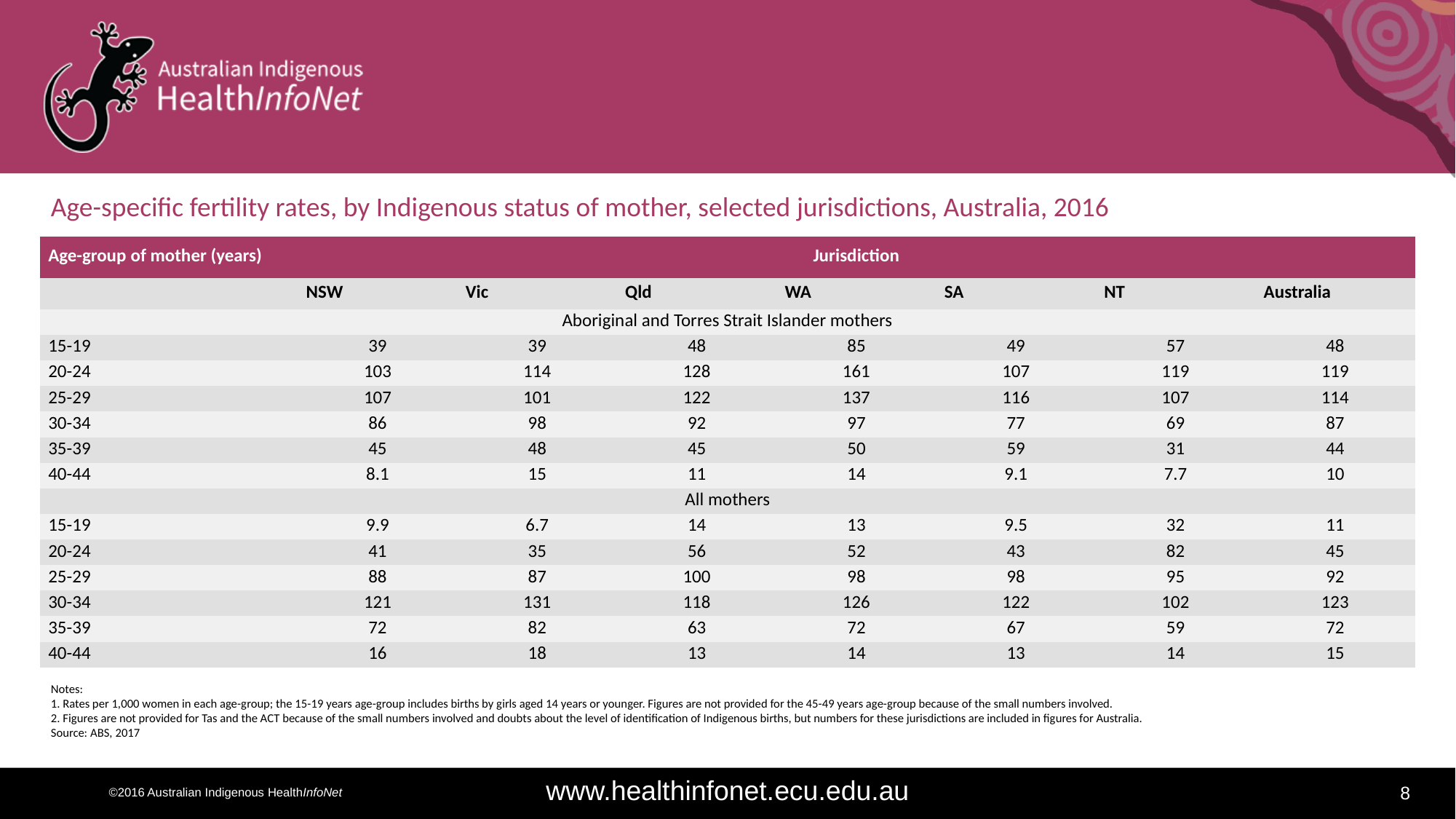

# Age-specific fertility rates, by Indigenous status of mother, selected jurisdictions, Australia, 2016
| Age-group of mother (years) | Jurisdiction |  |  |  |  |  |  |
| --- | --- | --- | --- | --- | --- | --- | --- |
|  | NSW | Vic | Qld | WA | SA | NT | Australia |
| Aboriginal and Torres Strait Islander mothers |  |  |  |  |  |  |  |
| 15-19 | 39 | 39 | 48 | 85 | 49 | 57 | 48 |
| 20-24 | 103 | 114 | 128 | 161 | 107 | 119 | 119 |
| 25-29 | 107 | 101 | 122 | 137 | 116 | 107 | 114 |
| 30-34 | 86 | 98 | 92 | 97 | 77 | 69 | 87 |
| 35-39 | 45 | 48 | 45 | 50 | 59 | 31 | 44 |
| 40-44 | 8.1 | 15 | 11 | 14 | 9.1 | 7.7 | 10 |
| All mothers |  |  |  |  |  |  |  |
| 15-19 | 9.9 | 6.7 | 14 | 13 | 9.5 | 32 | 11 |
| 20-24 | 41 | 35 | 56 | 52 | 43 | 82 | 45 |
| 25-29 | 88 | 87 | 100 | 98 | 98 | 95 | 92 |
| 30-34 | 121 | 131 | 118 | 126 | 122 | 102 | 123 |
| 35-39 | 72 | 82 | 63 | 72 | 67 | 59 | 72 |
| 40-44 | 16 | 18 | 13 | 14 | 13 | 14 | 15 |
Notes:
1. Rates per 1,000 women in each age-group; the 15-19 years age-group includes births by girls aged 14 years or younger. Figures are not provided for the 45-49 years age-group because of the small numbers involved.
2. Figures are not provided for Tas and the ACT because of the small numbers involved and doubts about the level of identification of Indigenous births, but numbers for these jurisdictions are included in figures for Australia.
Source: ABS, 2017